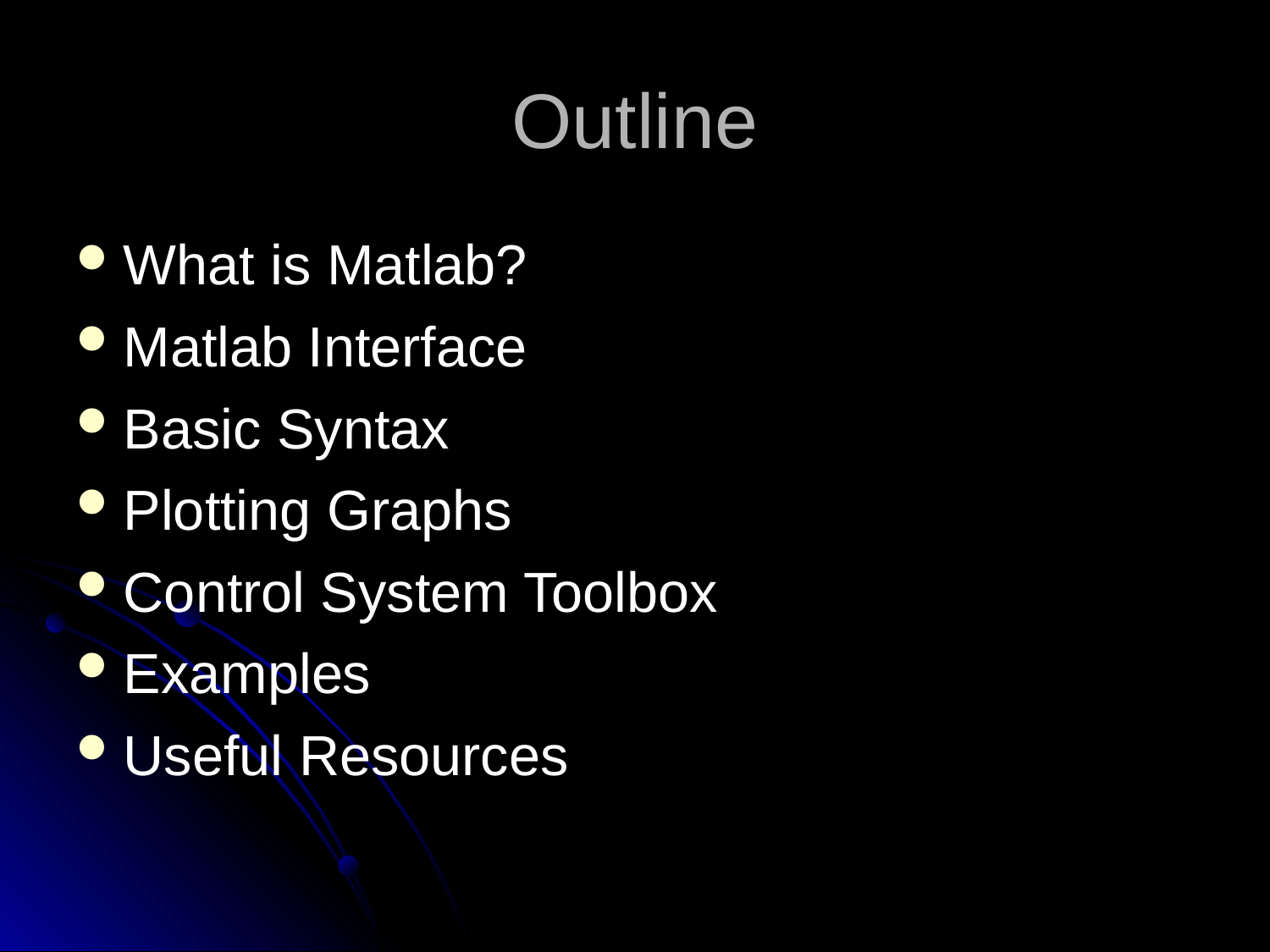

Outline
What is Matlab?
Matlab Interface
Basic Syntax
Plotting Graphs
Control System Toolbox
Examples
Useful Resources